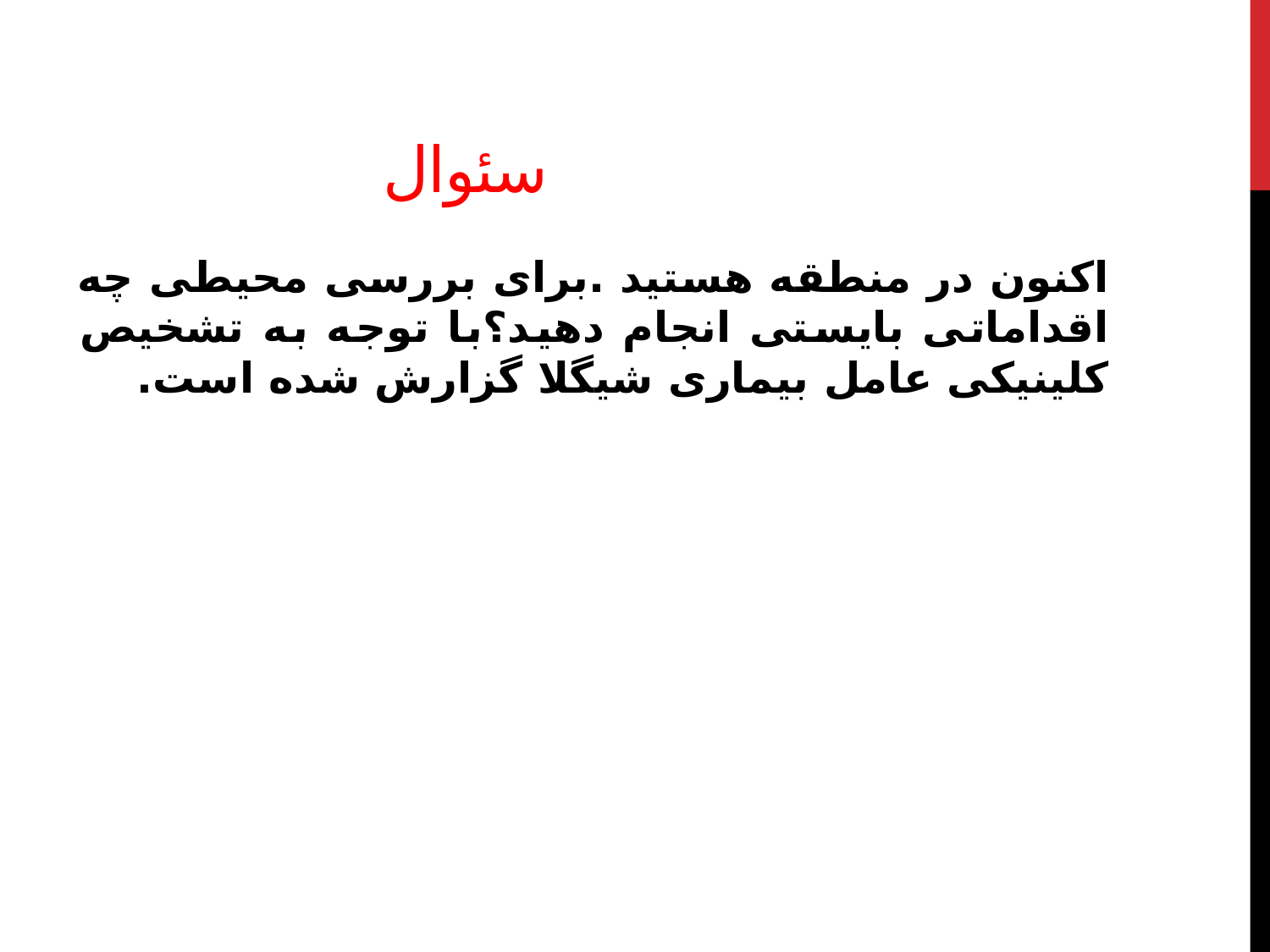

# سئوال
اکنون در منطقه هستید .برای بررسی محیطی چه اقداماتی بایستی انجام دهید؟با توجه به تشخیص کلینیکی عامل بیماری شیگلا گزارش شده است.